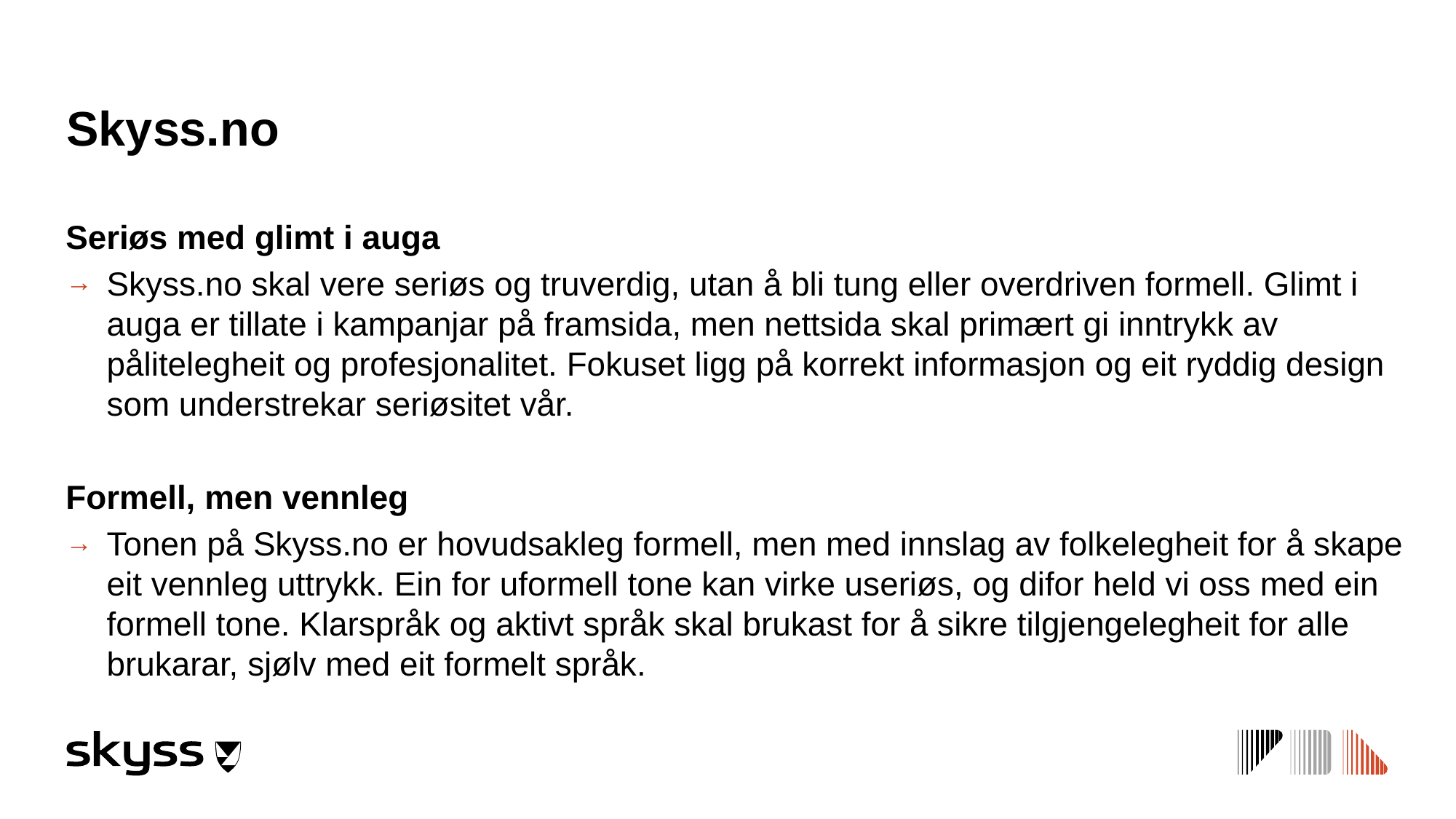

# Skyss.no
Seriøs med glimt i auga
Skyss.no skal vere seriøs og truverdig, utan å bli tung eller overdriven formell. Glimt i auga er tillate i kampanjar på framsida, men nettsida skal primært gi inntrykk av pålitelegheit og profesjonalitet. Fokuset ligg på korrekt informasjon og eit ryddig design som understrekar seriøsitet vår.

Formell, men vennleg
Tonen på Skyss.no er hovudsakleg formell, men med innslag av folkelegheit for å skape eit vennleg uttrykk. Ein for uformell tone kan virke useriøs, og difor held vi oss med ein formell tone. Klarspråk og aktivt språk skal brukast for å sikre tilgjengelegheit for alle brukarar, sjølv med eit formelt språk.